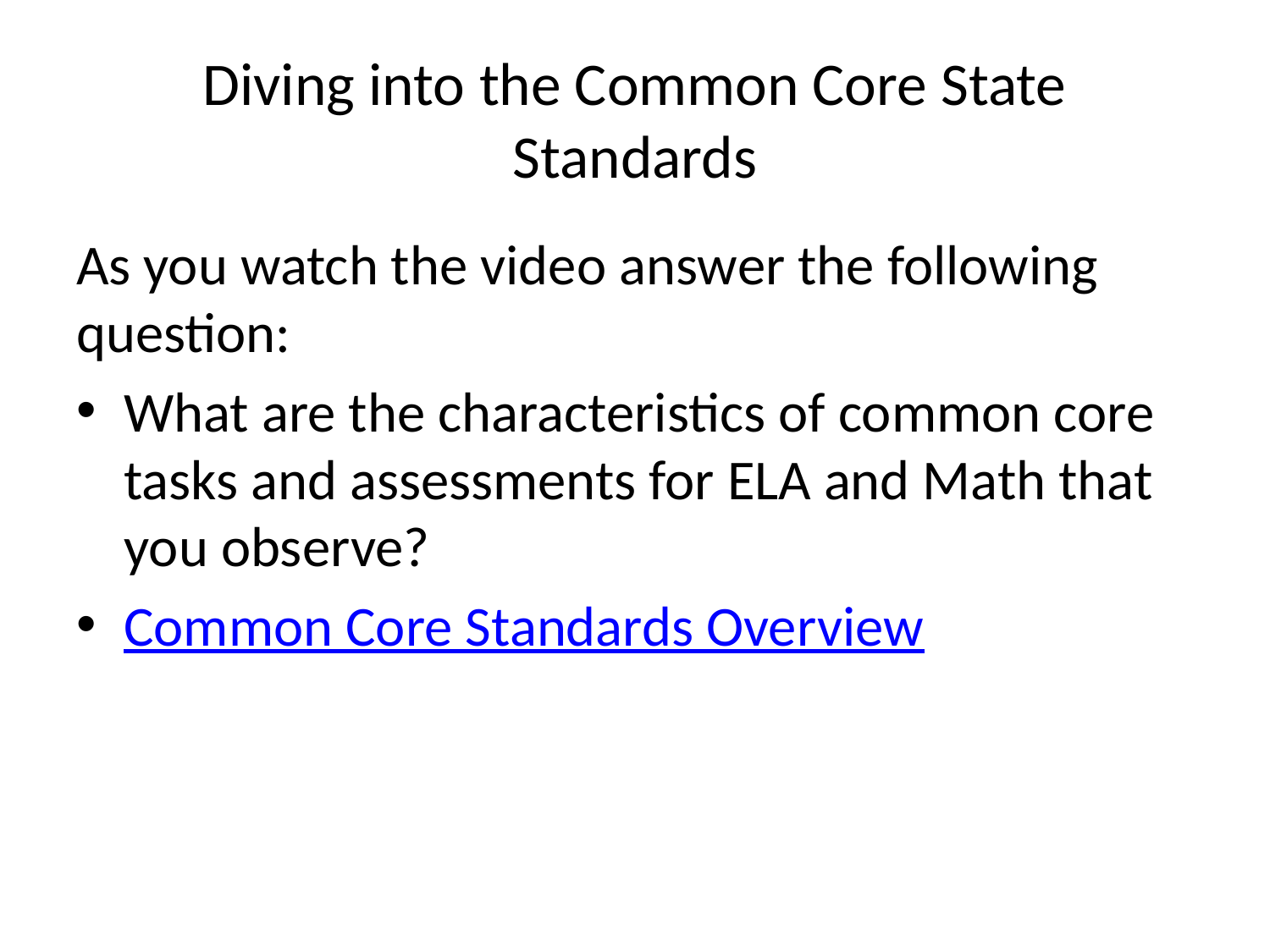

# Diving into the Common Core State Standards
As you watch the video answer the following question:
What are the characteristics of common core tasks and assessments for ELA and Math that you observe?
Common Core Standards Overview